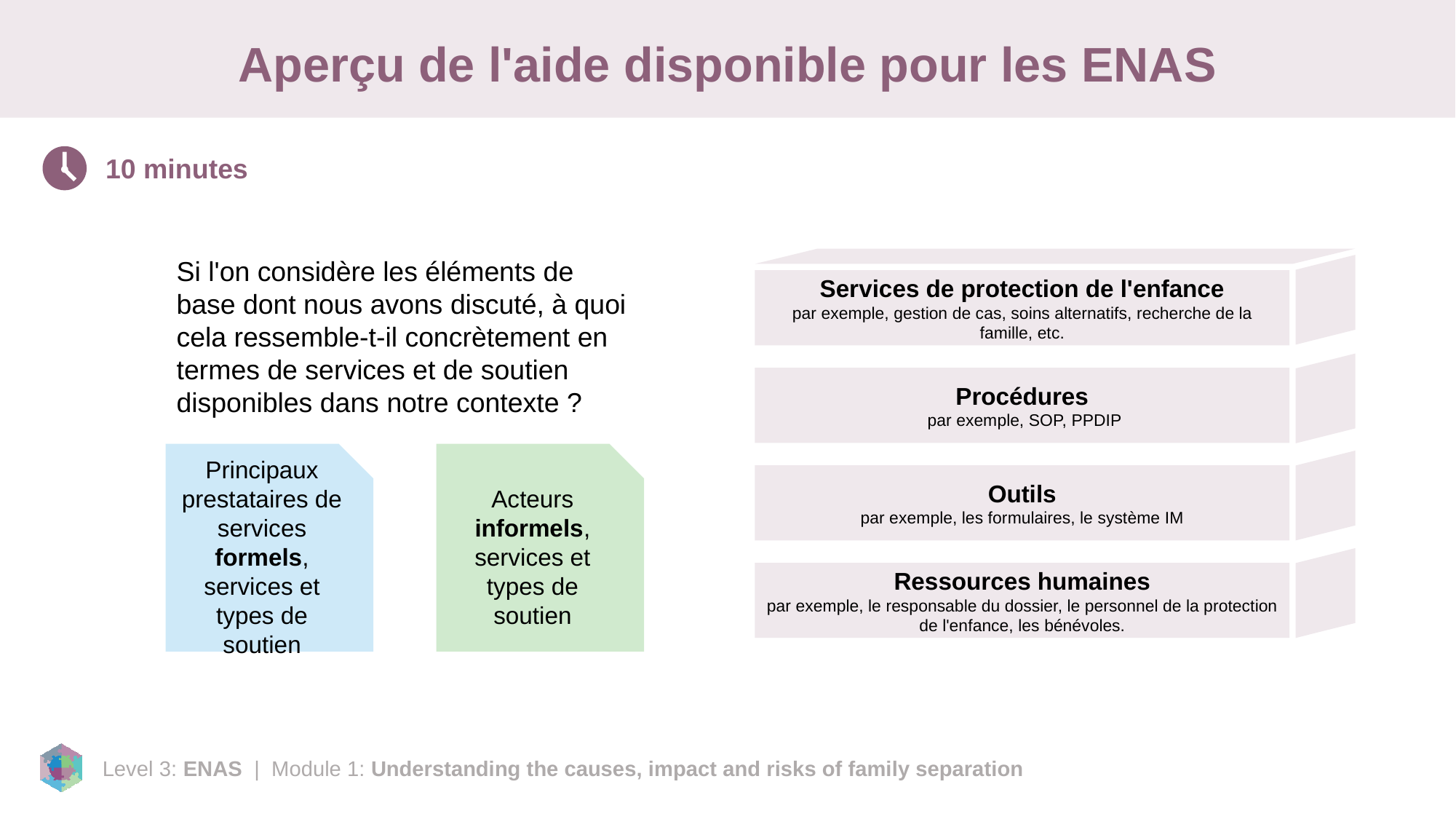

# Aperçu de l'aide disponible pour les ENAS
10 minutes

Si l'on considère les éléments de base dont nous avons discuté, à quoi cela ressemble-t-il concrètement en termes de services et de soutien disponibles dans notre contexte ?

Services de protection de l'enfance
par exemple, gestion de cas, soins alternatifs, recherche de la famille, etc.

Procédures
 par exemple, SOP, PPDIP

Outils
par exemple, les formulaires, le système IM

Ressources humaines
par exemple, le responsable du dossier, le personnel de la protection de l'enfance, les bénévoles.
Principaux prestataires de services formels, services et types de soutien
Acteurs informels, services et types de soutien